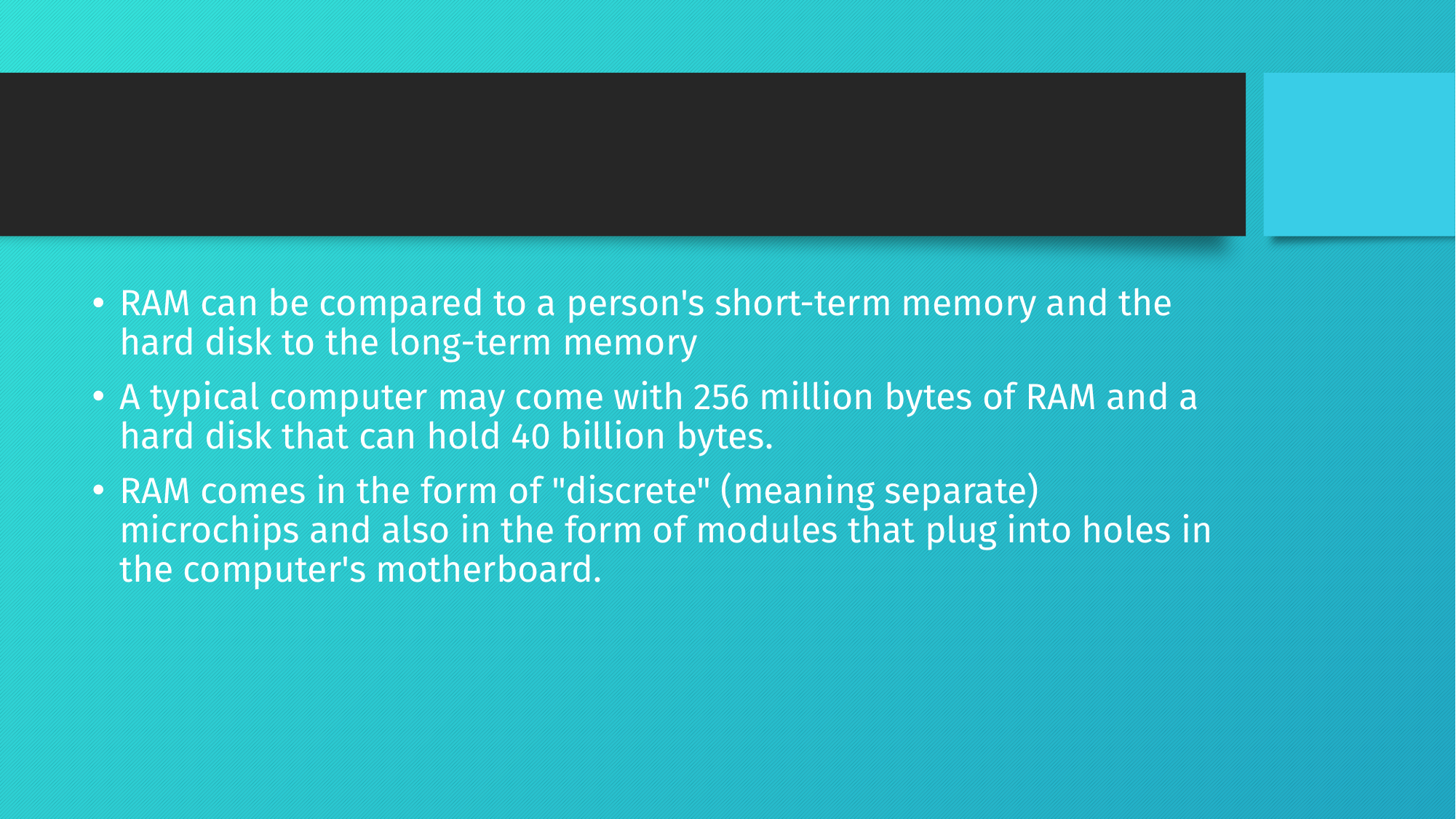

#
RAM can be compared to a person's short-term memory and the hard disk to the long-term memory
A typical computer may come with 256 million bytes of RAM and a hard disk that can hold 40 billion bytes.
RAM comes in the form of "discrete" (meaning separate) microchips and also in the form of modules that plug into holes in the computer's motherboard.